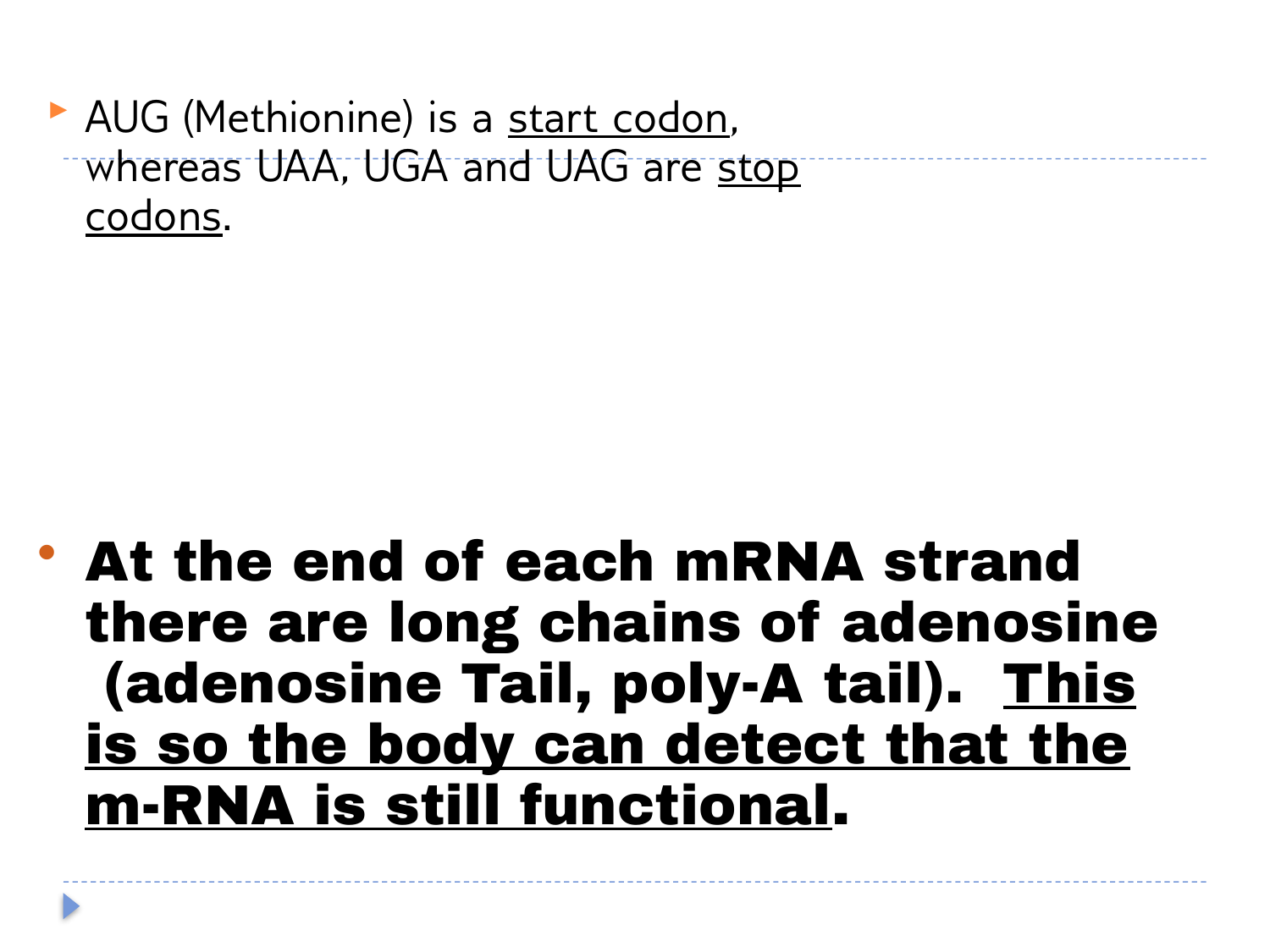

AUG (Methionine) is a start codon, whereas UAA, UGA and UAG are stop codons.
At the end of each mRNA strand there are long chains of adenosine  (adenosine Tail, poly-A tail).  This is so the body can detect that the m-RNA is still functional.